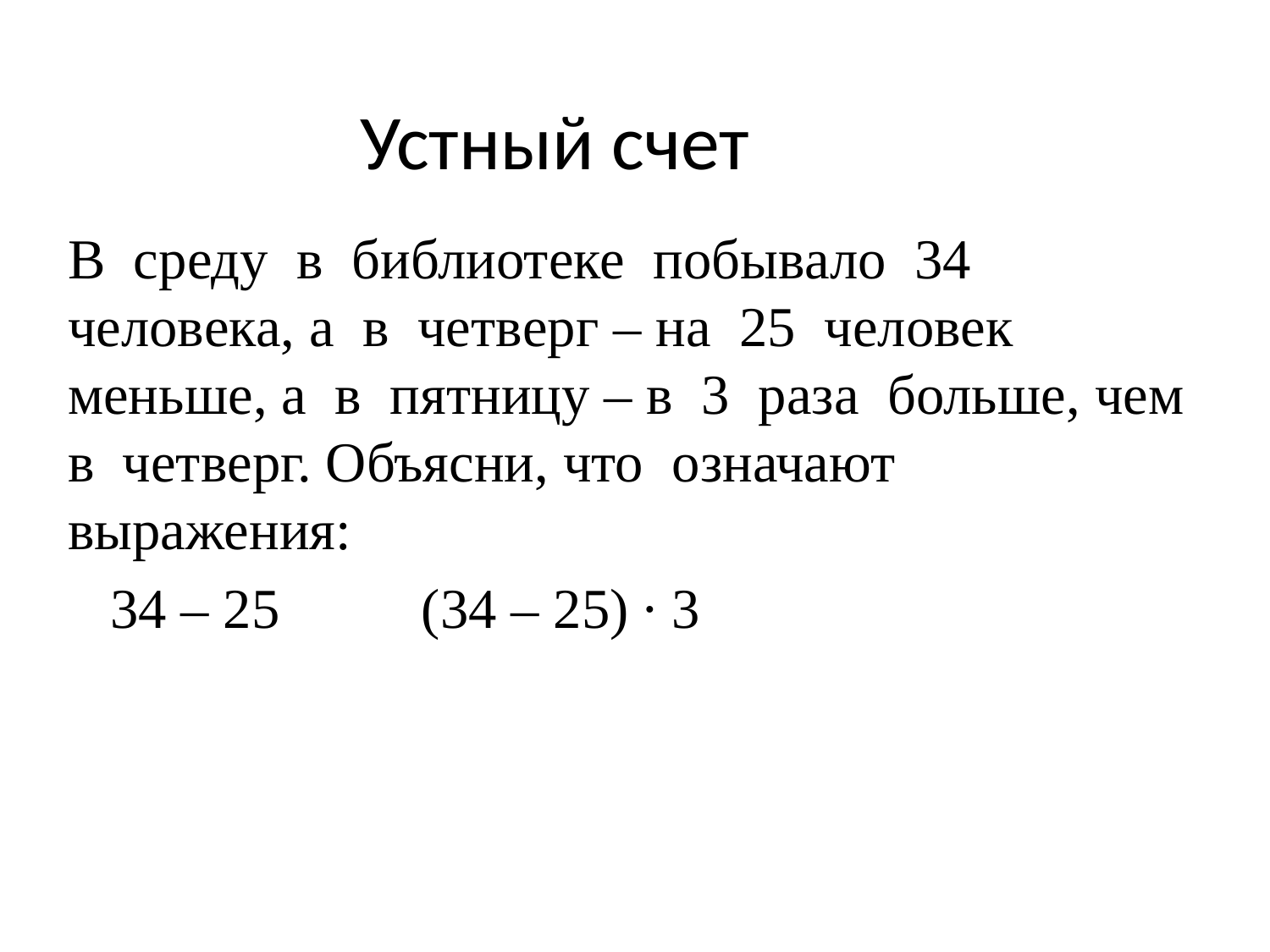

# Устный счет
В  среду  в  библиотеке  побывало  34  человека, а  в  четверг – на  25  человек  меньше, а  в  пятницу – в  3  раза  больше, чем  в  четверг. Объясни, что  означают  выражения:
   34 – 25          (34 – 25) ∙ 3